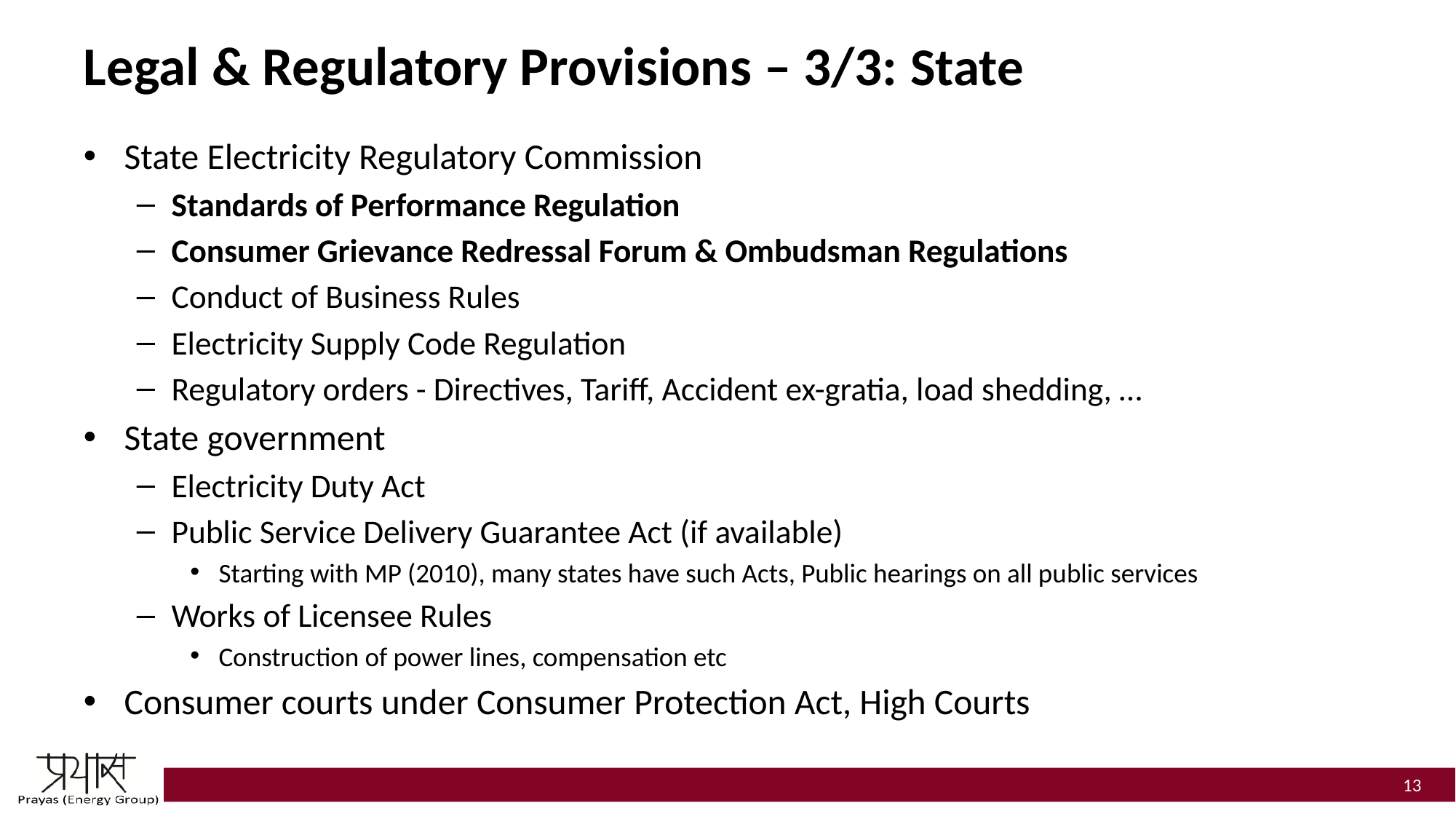

# Legal & Regulatory Provisions – 3/3: State
State Electricity Regulatory Commission
Standards of Performance Regulation
Consumer Grievance Redressal Forum & Ombudsman Regulations
Conduct of Business Rules
Electricity Supply Code Regulation
Regulatory orders - Directives, Tariff, Accident ex-gratia, load shedding, …
State government
Electricity Duty Act
Public Service Delivery Guarantee Act (if available)
Starting with MP (2010), many states have such Acts, Public hearings on all public services
Works of Licensee Rules
Construction of power lines, compensation etc
Consumer courts under Consumer Protection Act, High Courts

13